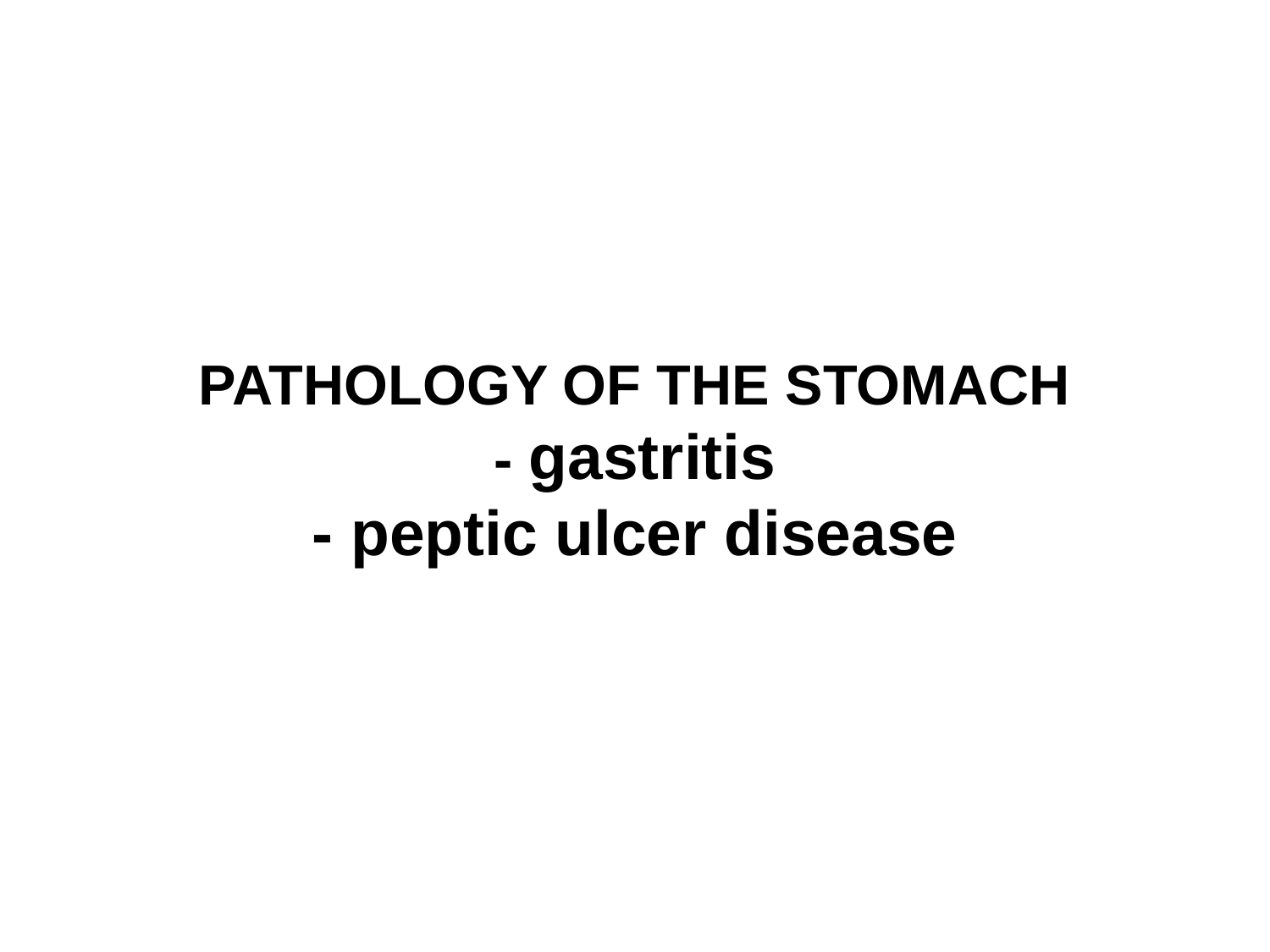

# PATHOLOGY OF THE STOMACH - gastritis - peptic ulcer disease